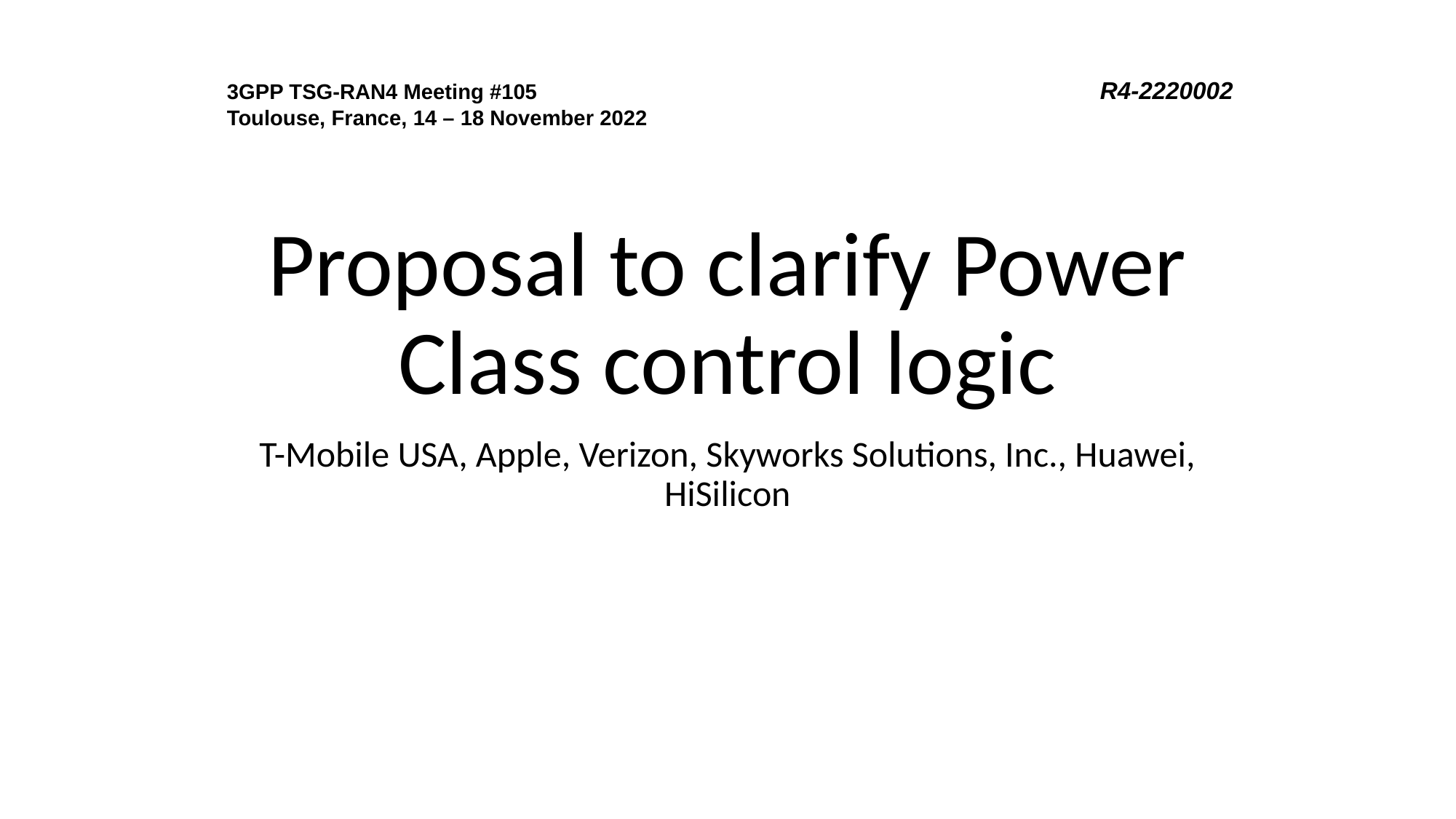

3GPP TSG-RAN4 Meeting #105			R4-2220002
Toulouse, France, 14 – 18 November 2022
# Proposal to clarify Power Class control logic
T-Mobile USA, Apple, Verizon, Skyworks Solutions, Inc., Huawei, HiSilicon